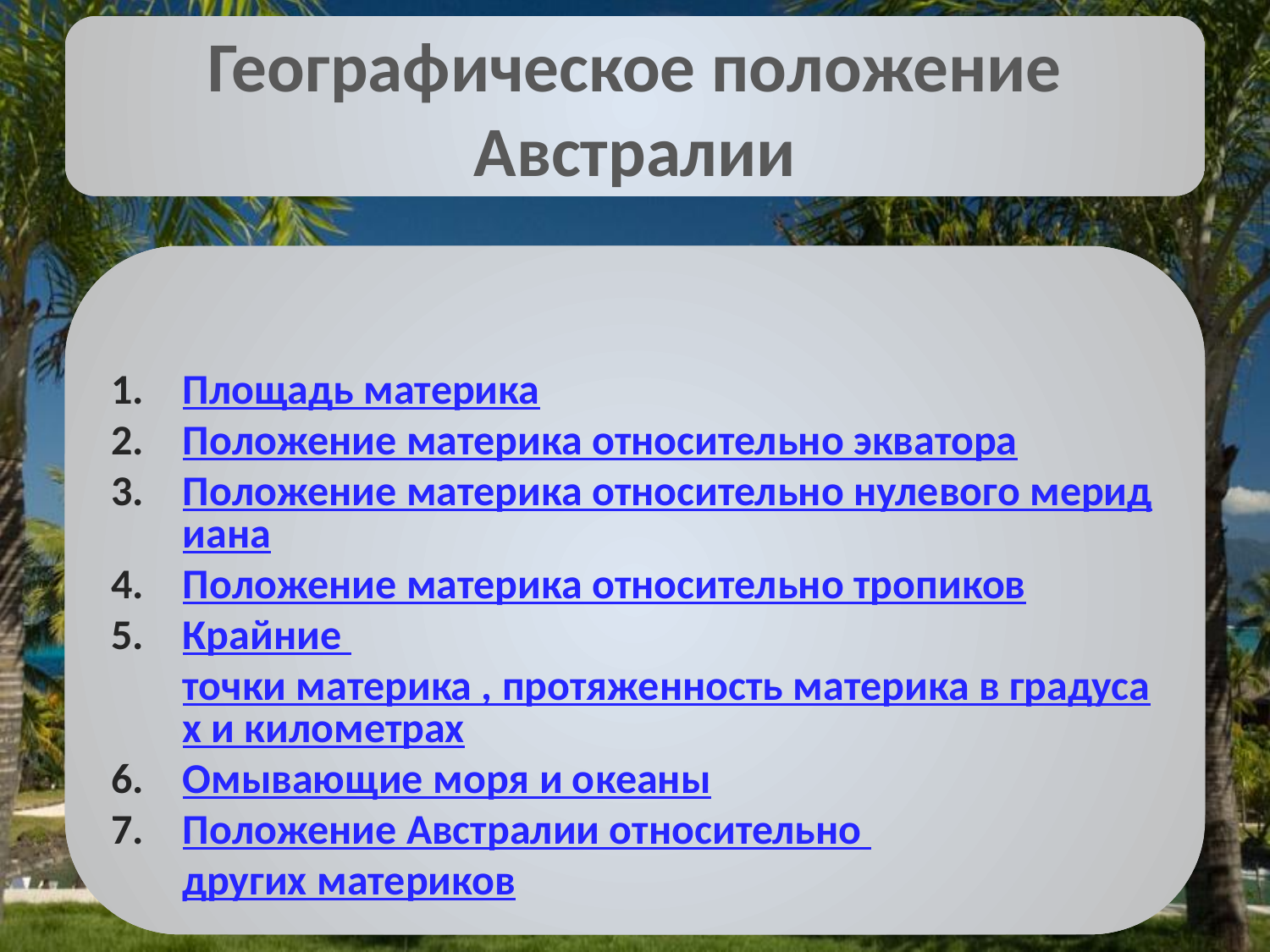

Географическое положение Австралии
Площадь материка
Положение материка относительно экватора
Положение материка относительно нулевого меридиана
Положение материка относительно тропиков
Крайние точки материка , протяженность материка в градусах и километрах
Омывающие моря и океаны
Положение Австралии относительно других материков